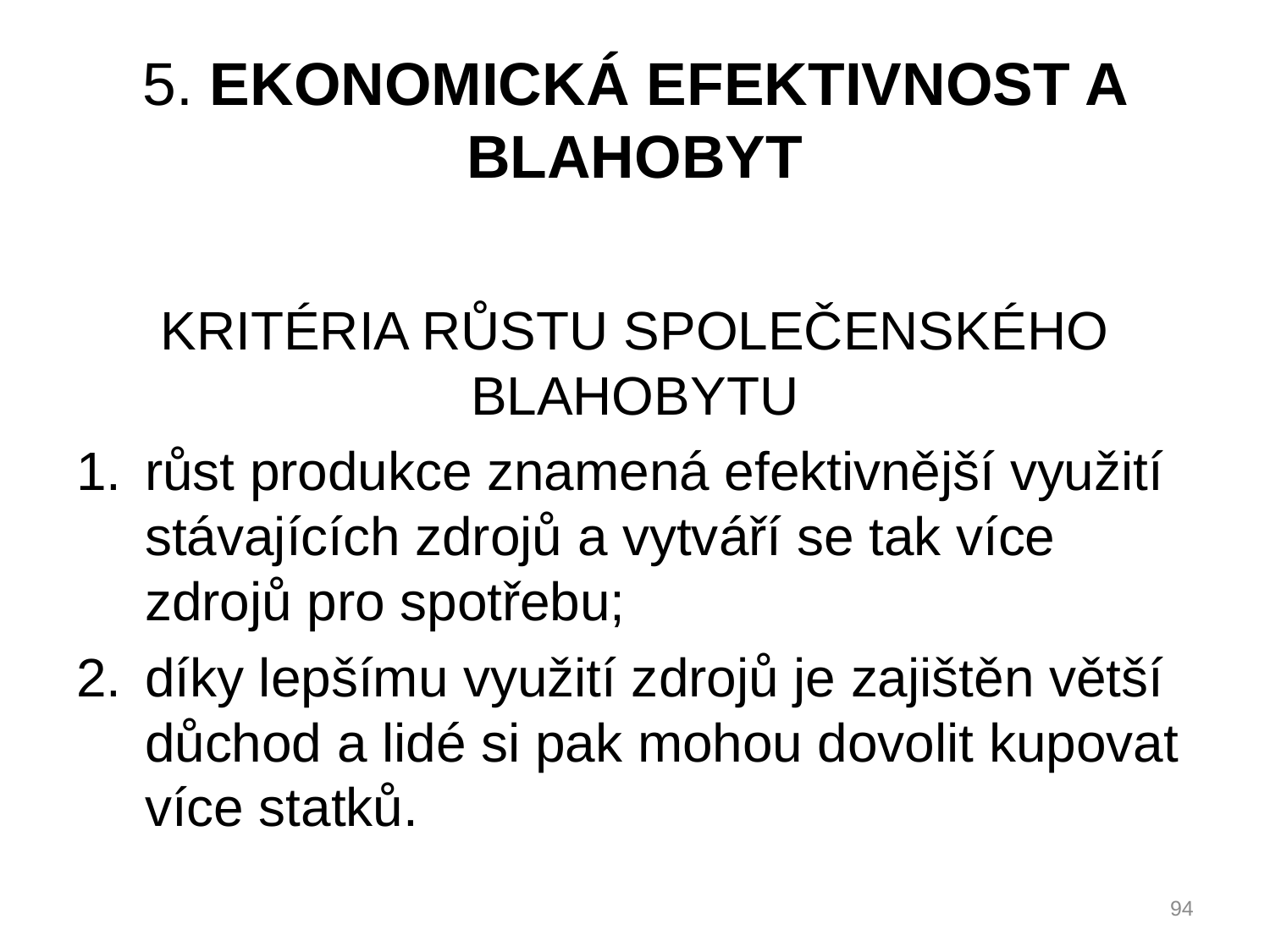

# 5. Ekonomická efektivnost a blahobyt

KRITÉRIA RŮSTU SPOLEČENSKÉHO BLAHOBYTU
růst produkce znamená efektivnější využití stávajících zdrojů a vytváří se tak více zdrojů pro spotřebu;
díky lepšímu využití zdrojů je zajištěn větší důchod a lidé si pak mohou dovolit kupovat více statků.

94